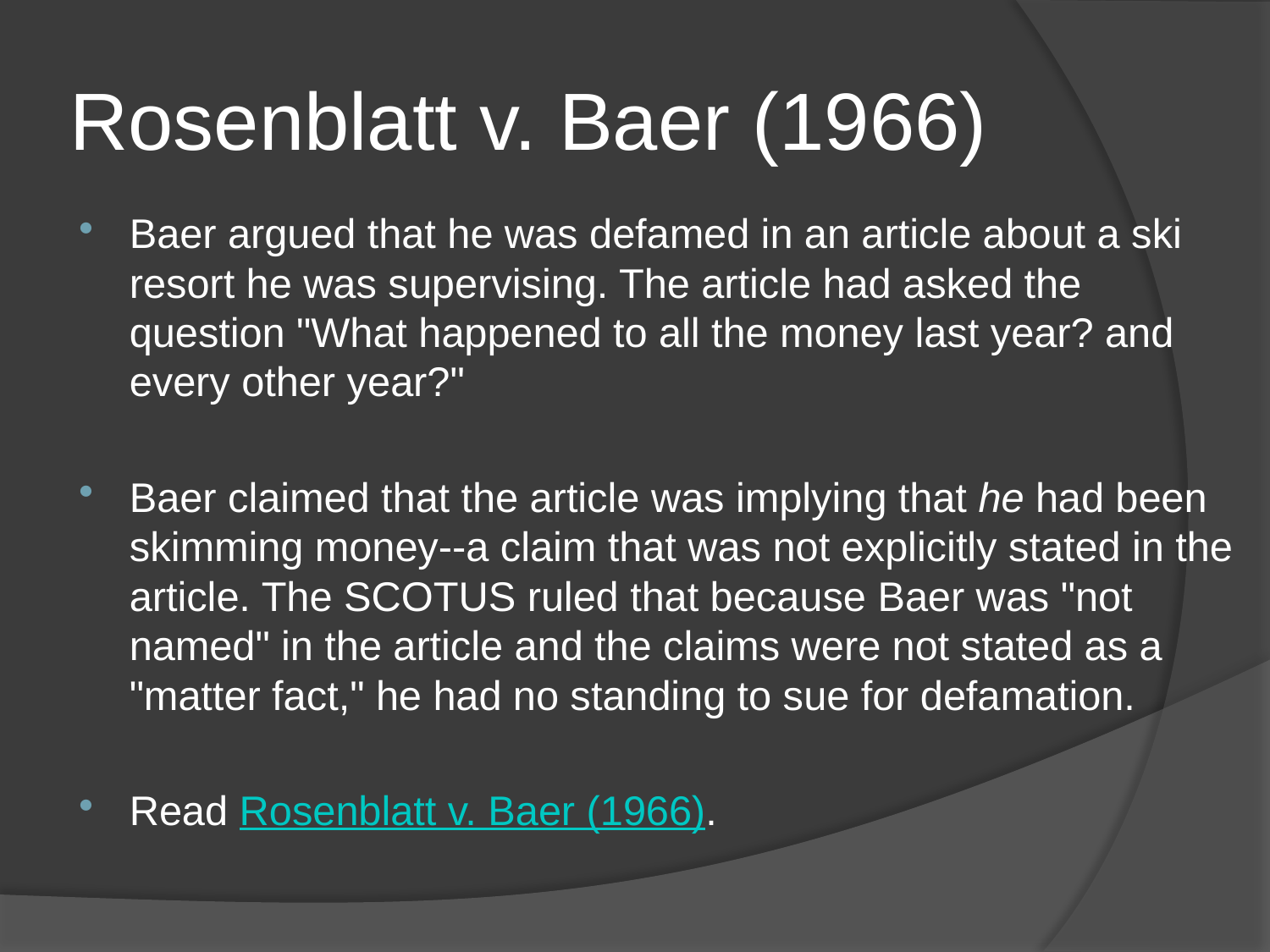

# Rosenblatt v. Baer (1966)
Baer argued that he was defamed in an article about a ski resort he was supervising. The article had asked the question "What happened to all the money last year? and every other year?"

Baer claimed that the article was implying that he had been skimming money--a claim that was not explicitly stated in the article. The SCOTUS ruled that because Baer was "not named" in the article and the claims were not stated as a "matter fact," he had no standing to sue for defamation.

Read Rosenblatt v. Baer (1966).